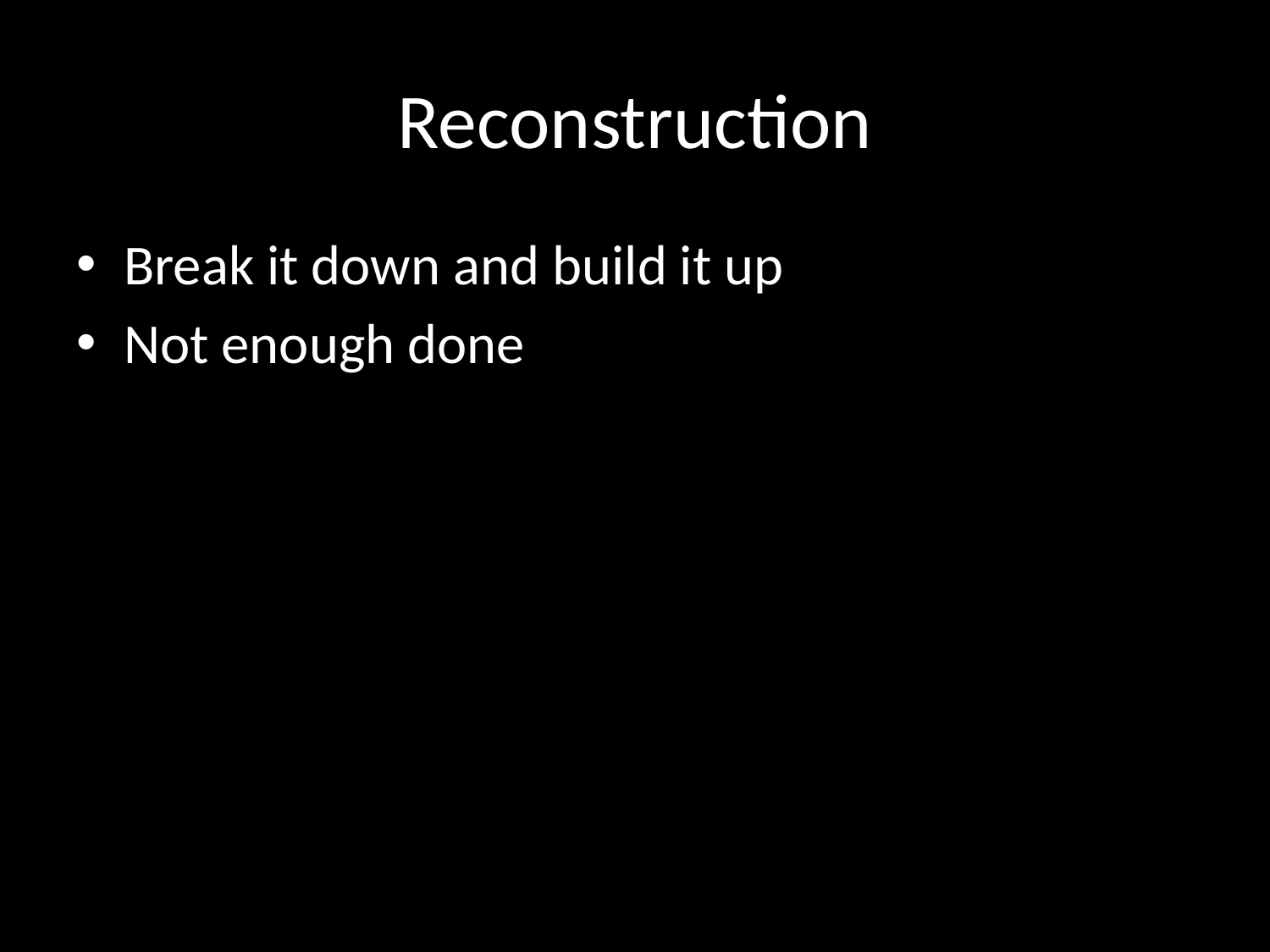

# Reconstruction
Break it down and build it up
Not enough done